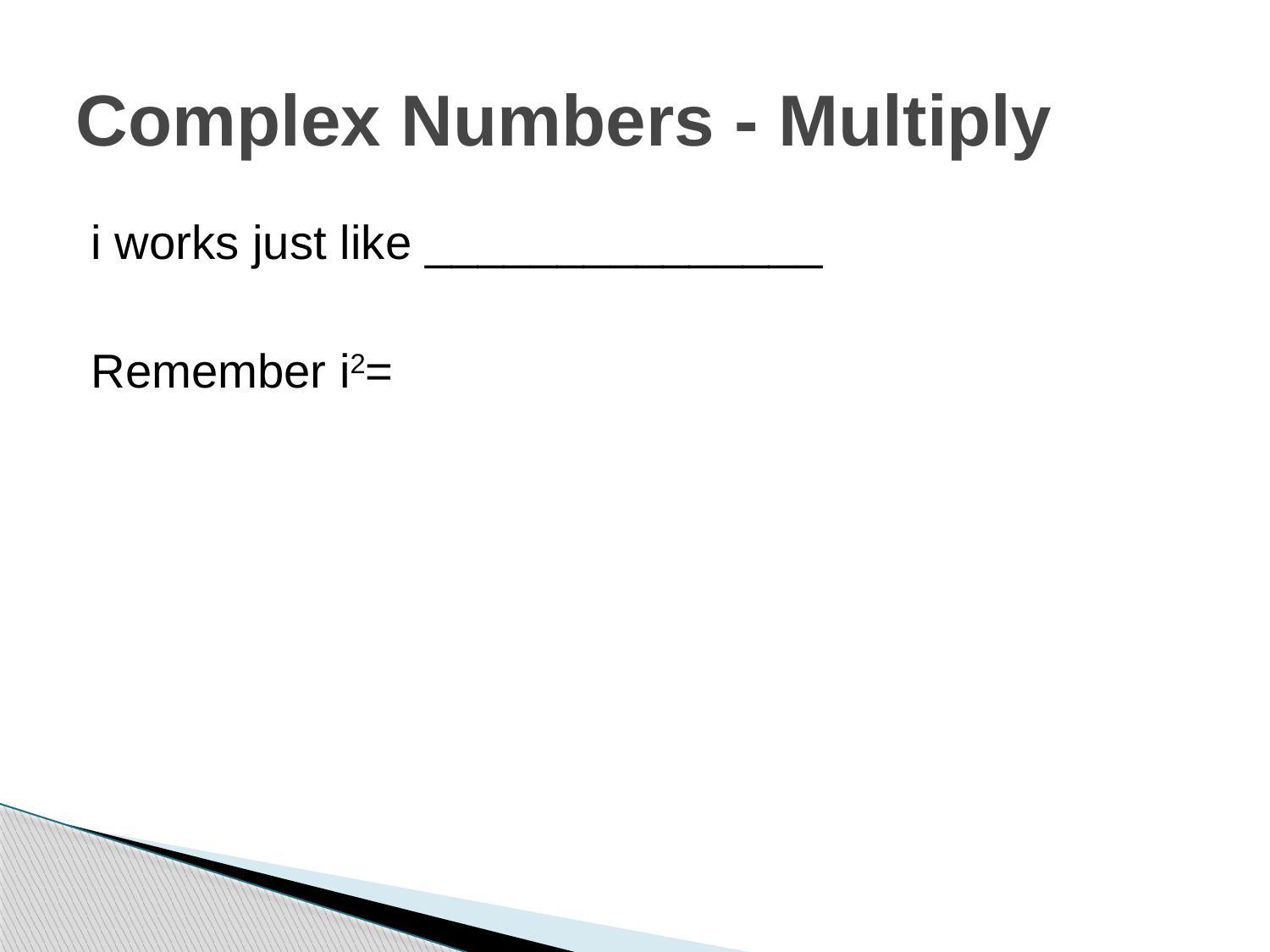

# Complex Numbers - Multiply
i works just like _______________

Remember i2=